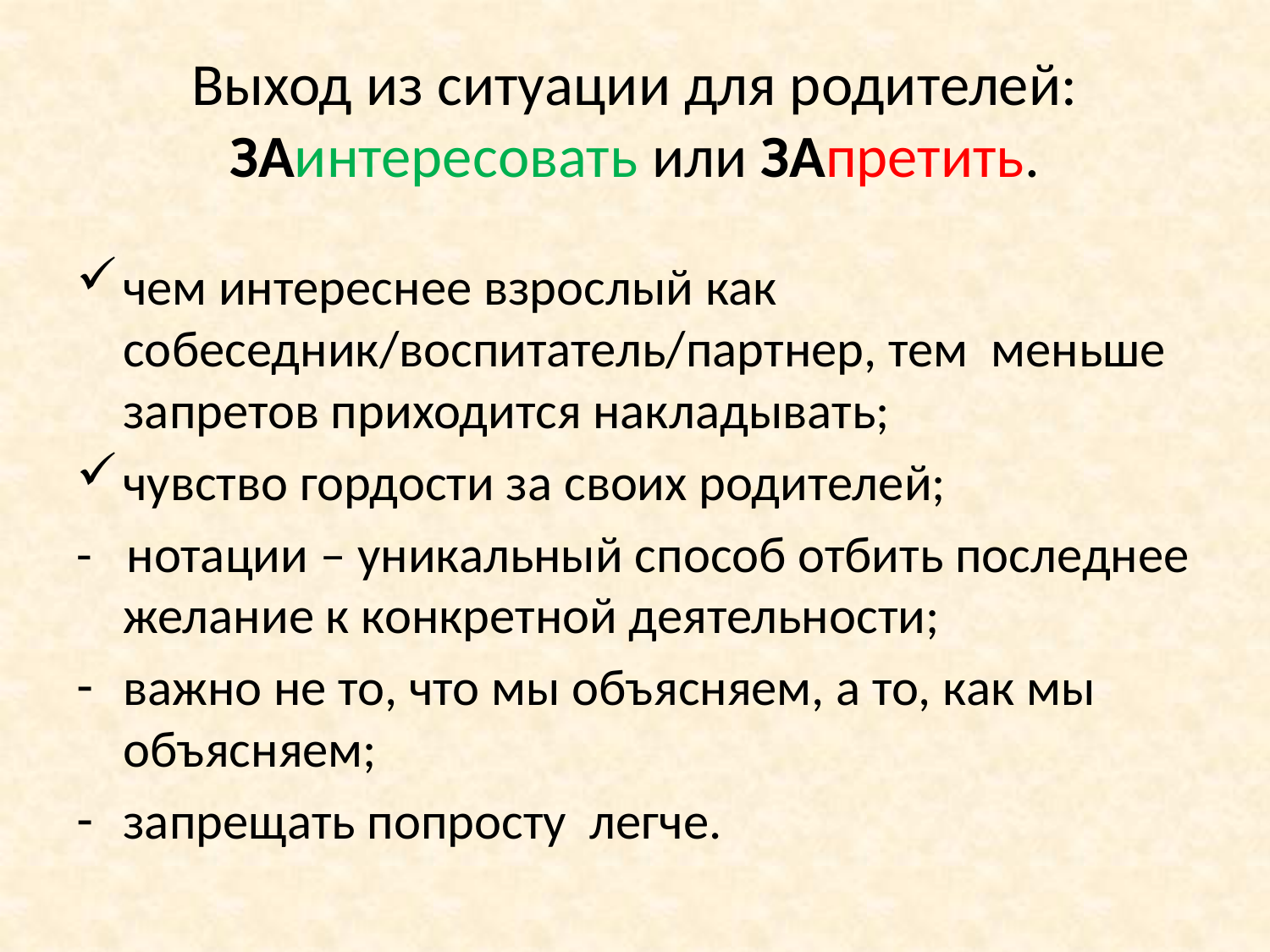

# Выход из ситуации для родителей: ЗАинтересовать или ЗАпретить.
чем интереснее взрослый как собеседник/воспитатель/партнер, тем  меньше запретов приходится накладывать;
чувство гордости за своих родителей;
-   нотации – уникальный способ отбить последнее желание к конкретной деятельности;
важно не то, что мы объясняем, а то, как мы объясняем;
запрещать попросту  легче.